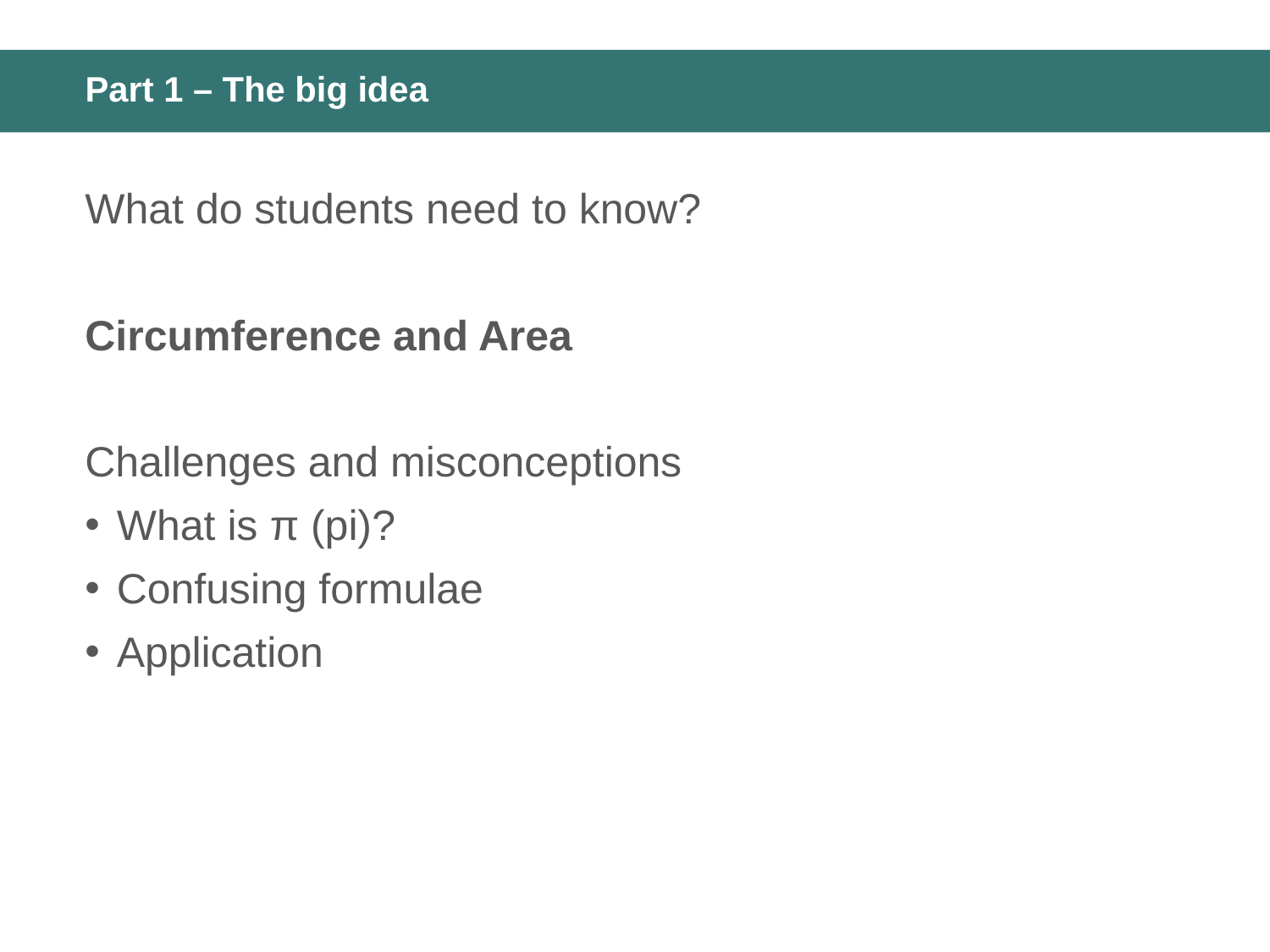

# Part 1 – The big idea
What do students need to know?

Circumference and Area

Challenges and misconceptions
What is π (pi)?
Confusing formulae
Application